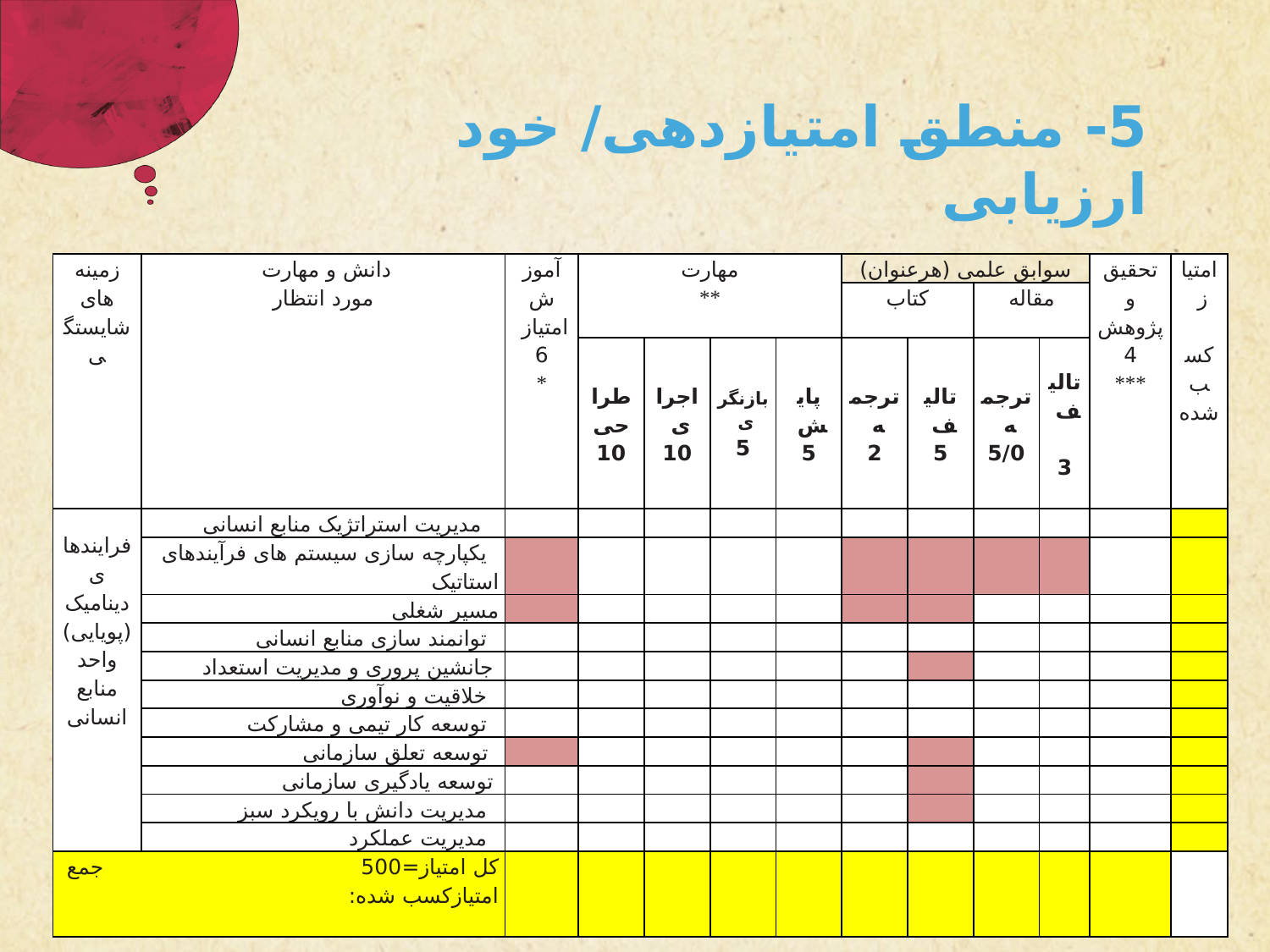

5- منطق امتیازدهی/ خود ارزیابی
| زمینه های شایستگی | دانش و مهارت مورد انتظار | آموزش امتیاز 6 \* | مهارت \*\* |  |  |  | سوابق علمی (هرعنوان) |  |  |  | تحقیق و پژوهش 4 \*\*\* | امتیاز کسب شده |
| --- | --- | --- | --- | --- | --- | --- | --- | --- | --- | --- | --- | --- |
|  |  |  |  |  |  |  | کتاب |  | مقاله |  |  |  |
|  |  |  | طراحی 10 | اجرای 10 | بازنگری 5 | پایش 5 | ترجمه 2 | تالیف 5 | ترجمه 5/0 | تالیف 3 |  |  |
| فرایندهای دینامیک (پویایی) واحد منابع انسانی | مدیریت استراتژیک منابع انسانی |  |  |  |  |  |  |  |  |  |  |  |
|  | یکپارچه سازی سیستم های فرآیندهای استاتیک |  |  |  |  |  |  |  |  |  |  |  |
|  | مسیر شغلی |  |  |  |  |  |  |  |  |  |  |  |
|  | توانمند سازی منابع انسانی |  |  |  |  |  |  |  |  |  |  |  |
|  | جانشین پروری و مدیریت استعداد |  |  |  |  |  |  |  |  |  |  |  |
|  | خلاقیت و نوآوری |  |  |  |  |  |  |  |  |  |  |  |
|  | توسعه کار تیمی و مشارکت |  |  |  |  |  |  |  |  |  |  |  |
|  | توسعه تعلق سازمانی |  |  |  |  |  |  |  |  |  |  |  |
|  | توسعه یادگیری سازمانی |  |  |  |  |  |  |  |  |  |  |  |
|  | مدیریت دانش با رویکرد سبز |  |  |  |  |  |  |  |  |  |  |  |
|  | مدیریت عملکرد |  |  |  |  |  |  |  |  |  |  |  |
| کل امتیاز=500 جمع امتیازکسب شده: |  |  |  |  |  |  |  |  |  |  |  |  |